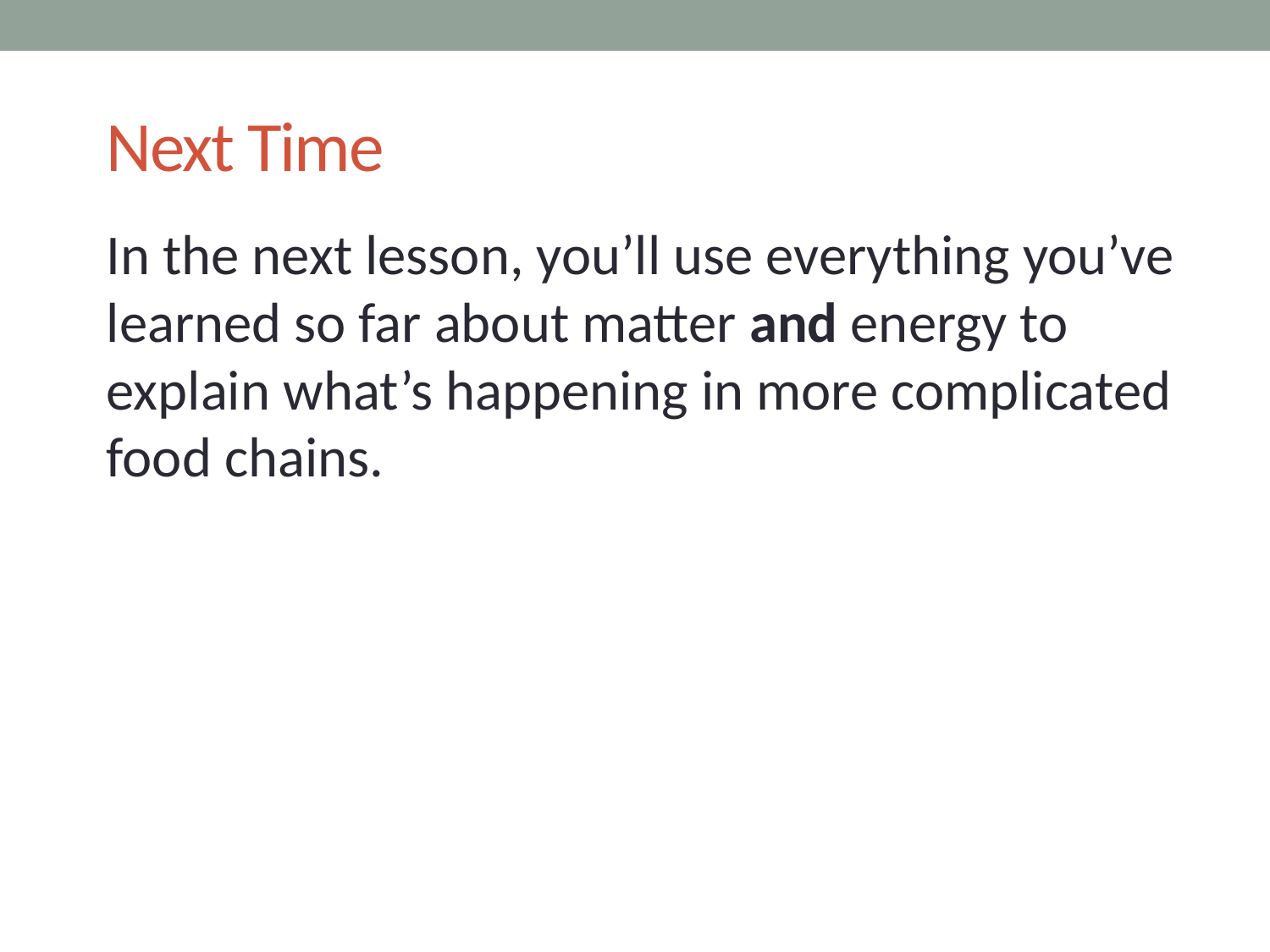

# Next Time
In the next lesson, you’ll use everything you’ve learned so far about matter and energy to explain what’s happening in more complicated food chains.